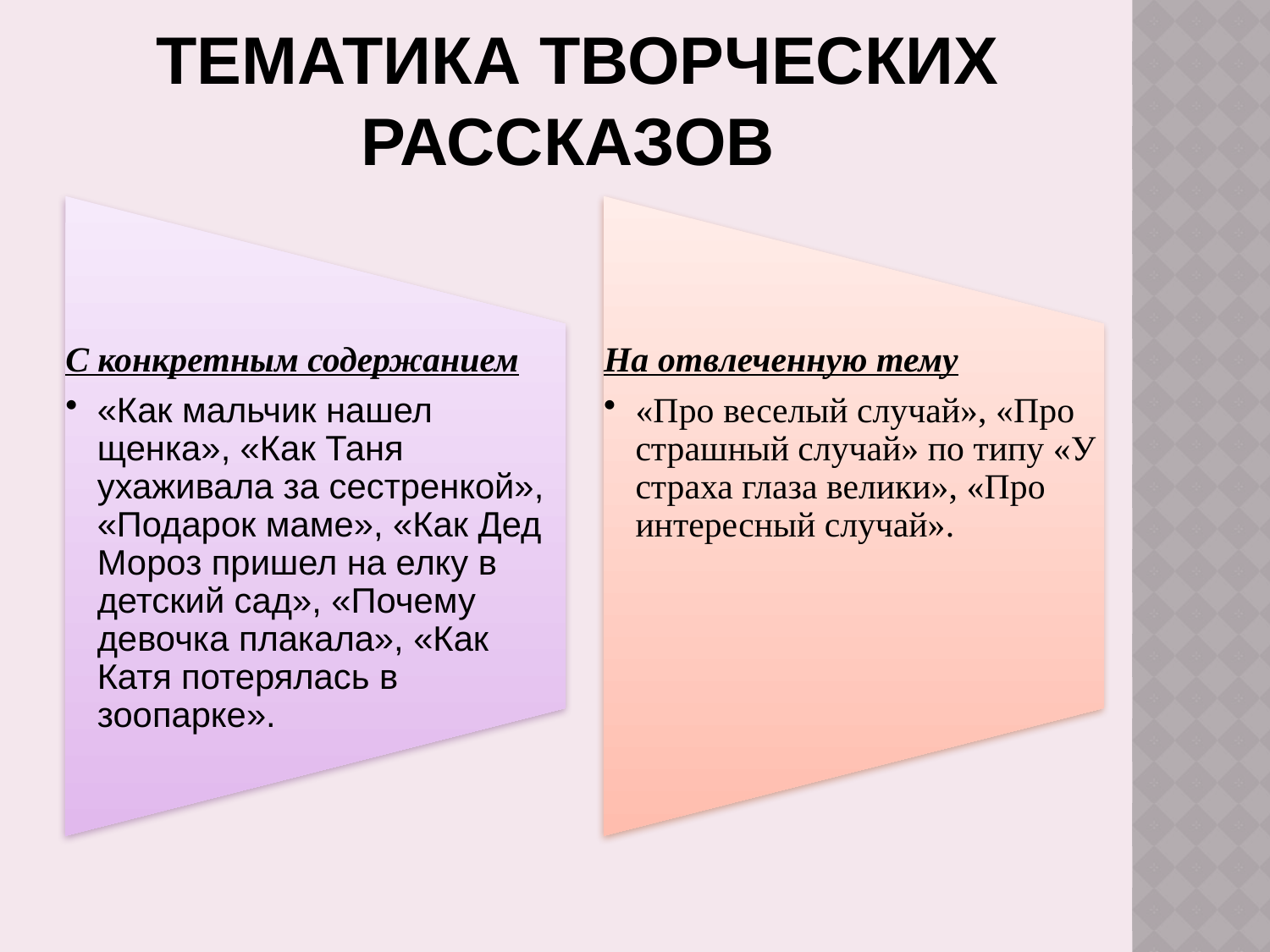

# Тематика творческих рассказов
С конкретным содержанием
«Как мальчик нашел щенка», «Как Таня ухаживала за сестренкой», «Подарок маме», «Как Дед Мороз пришел на елку в детский сад», «Почему девочка плакала», «Как Катя потерялась в зоопарке».
На отвлеченную тему
«Про веселый случай», «Про страшный случай» по типу «У страха глаза велики», «Про интересный случай».